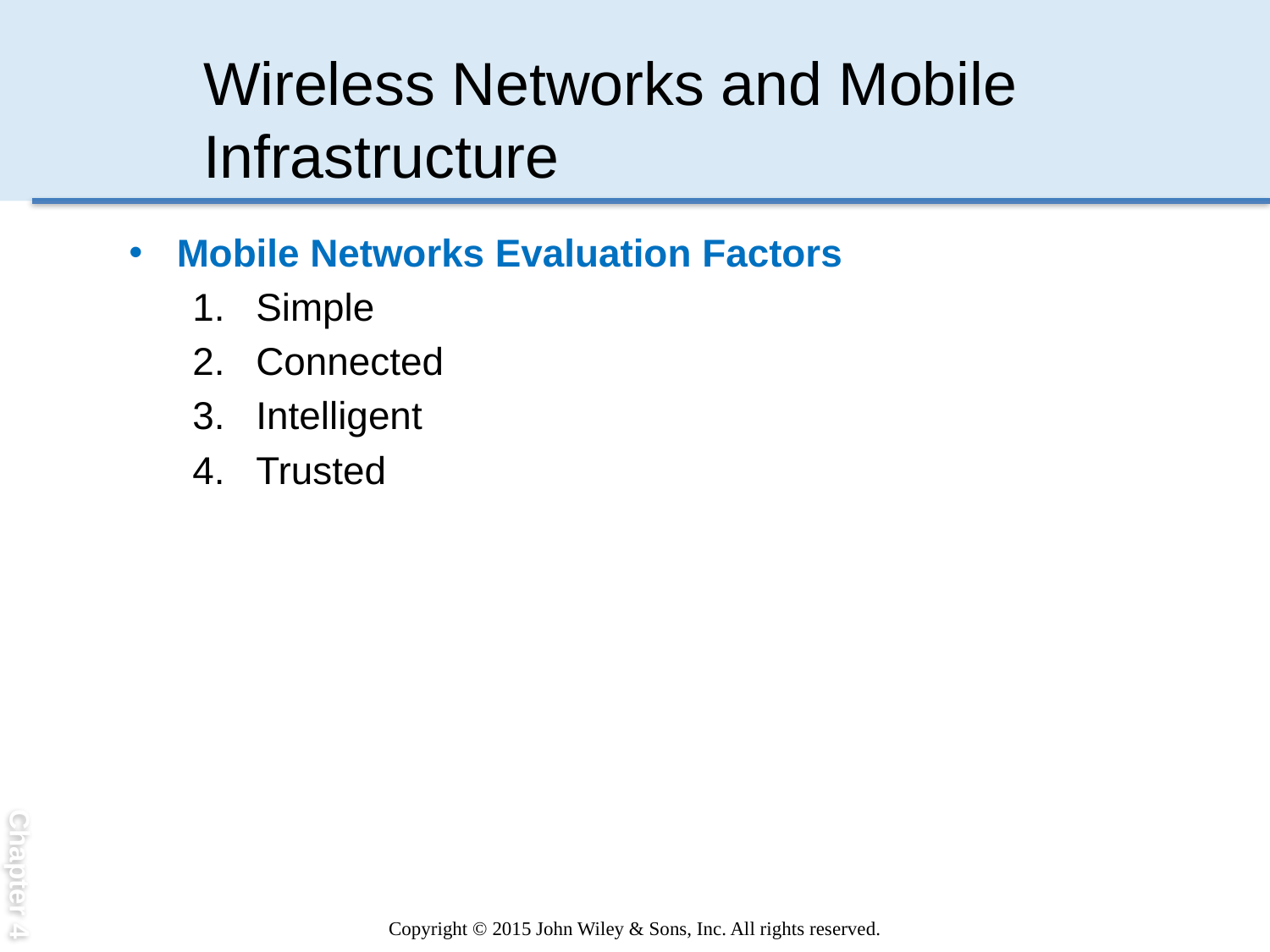

Chapter 4
# Wireless Networks and Mobile Infrastructure
Mobile Networks Evaluation Factors
Simple
Connected
Intelligent
Trusted